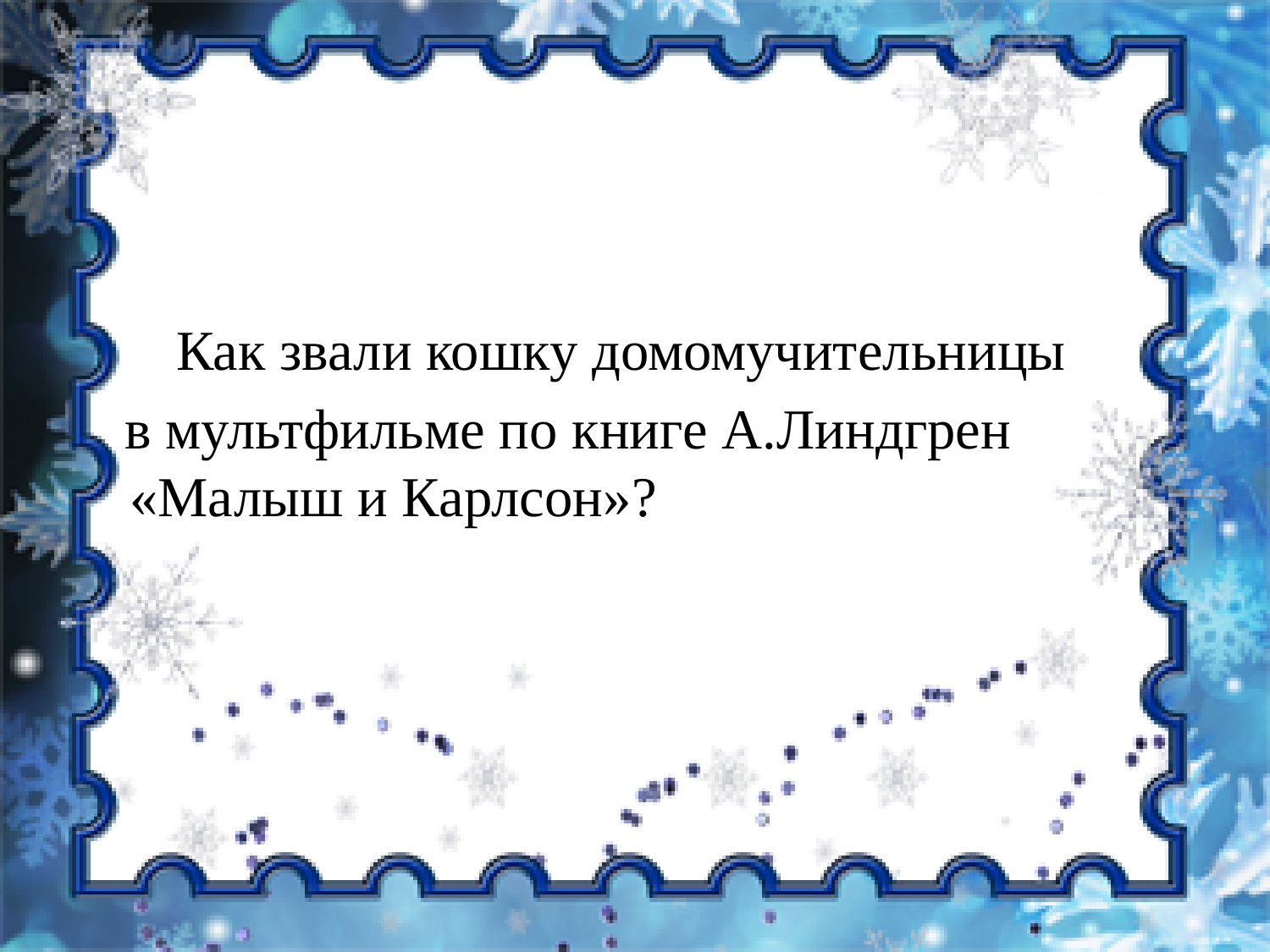

Как звали кошку домомучительницы
   в мультфильме по книге А.Линдгрен «Малыш и Карлсон»?